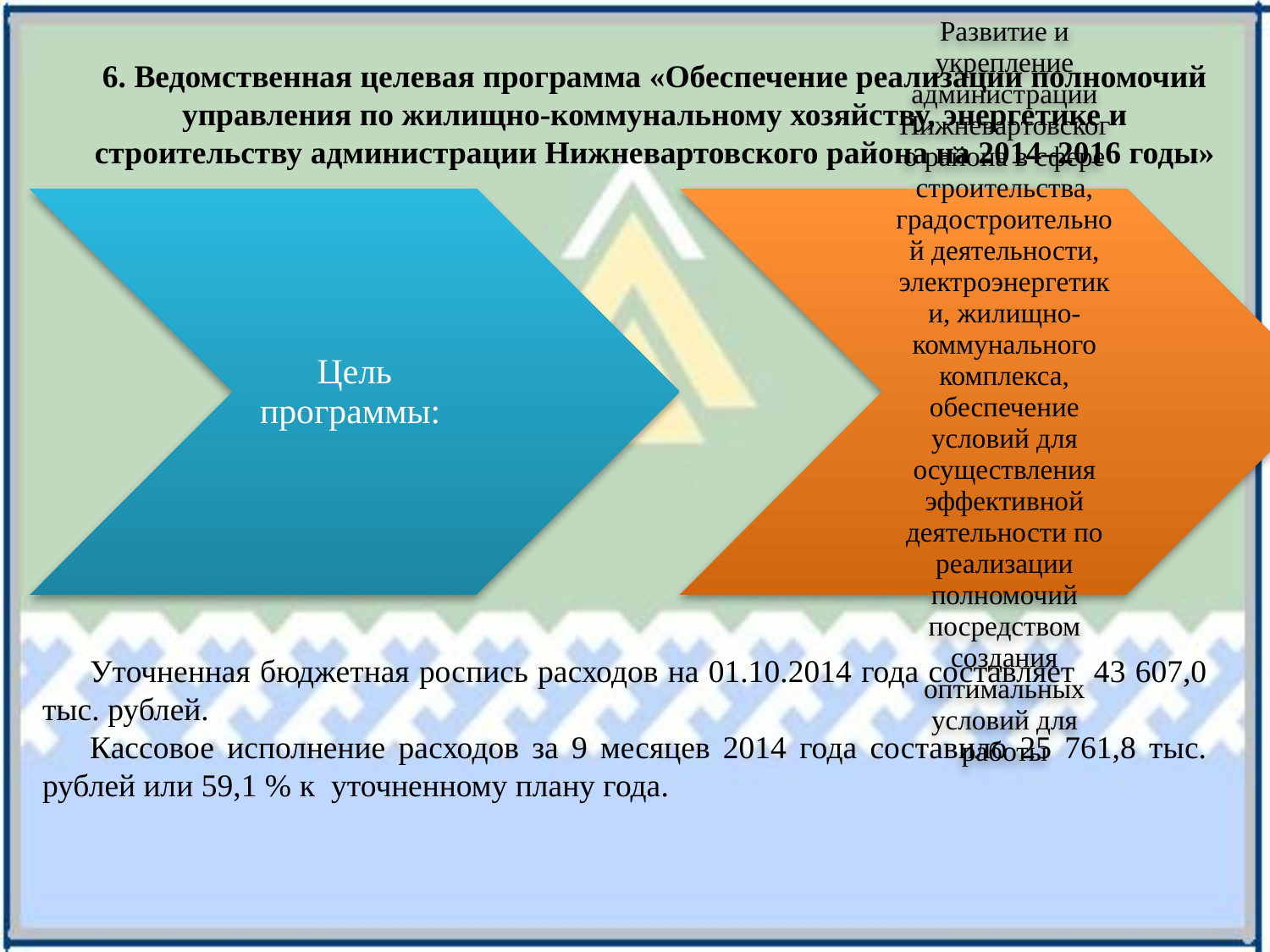

6. Ведомственная целевая программа «Обеспечение реализации полномочий управления по жилищно-коммунальному хозяйству, энергетике и строительству администрации Нижневартовского района на 2014–2016 годы»
Цель
программы:
Уточненная бюджетная роспись расходов на 01.10.2014 года составляет  43 607,0 тыс. рублей.
Кассовое исполнение расходов за 9 месяцев 2014 года составило 25 761,8 тыс. рублей или 59,1 % к  уточненному плану года.